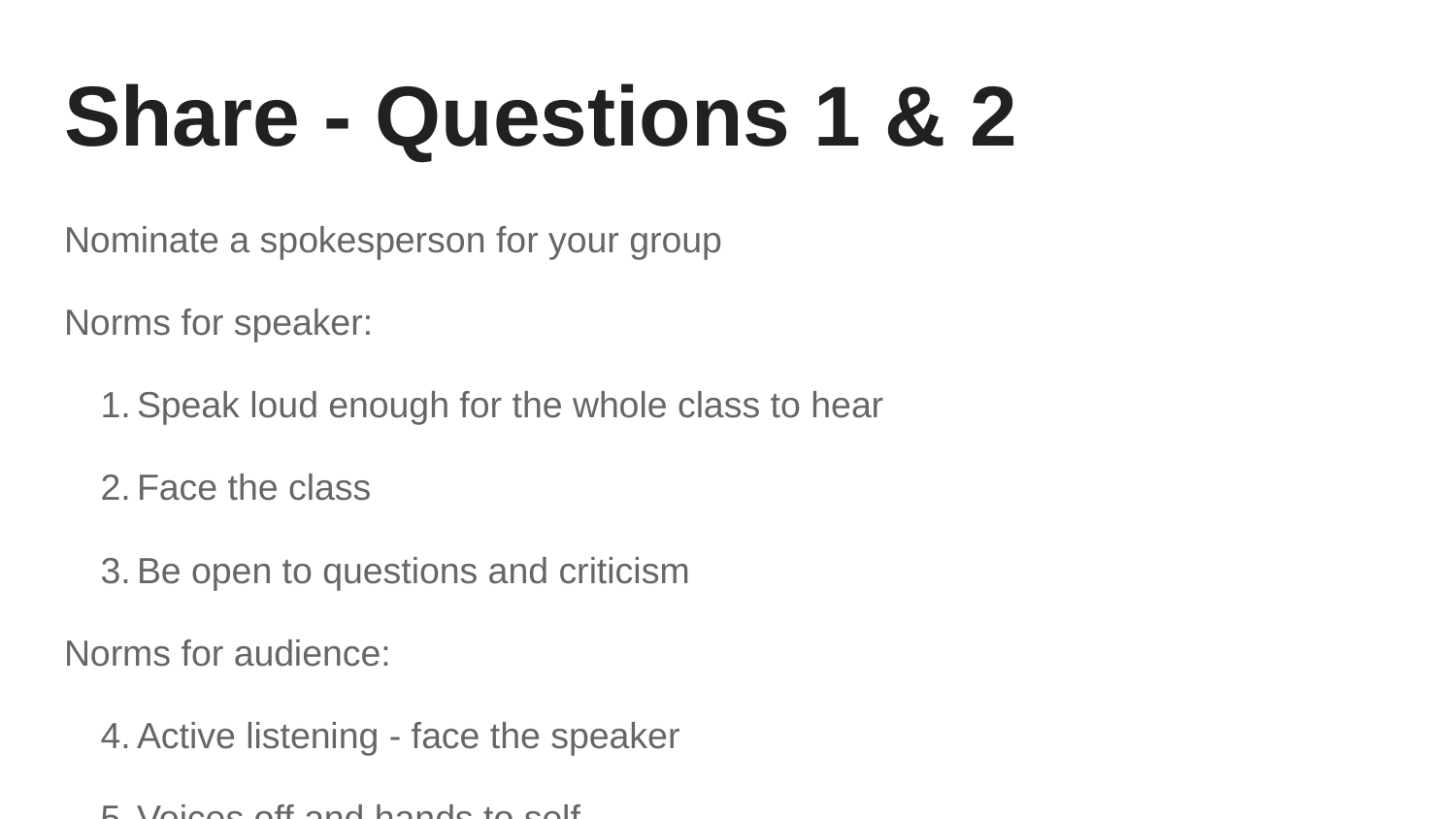

# Share - Questions 1 & 2
Nominate a spokesperson for your group
Norms for speaker:
Speak loud enough for the whole class to hear
Face the class
Be open to questions and criticism
Norms for audience:
Active listening - face the speaker
Voices off and hands to self
Respectful discourse